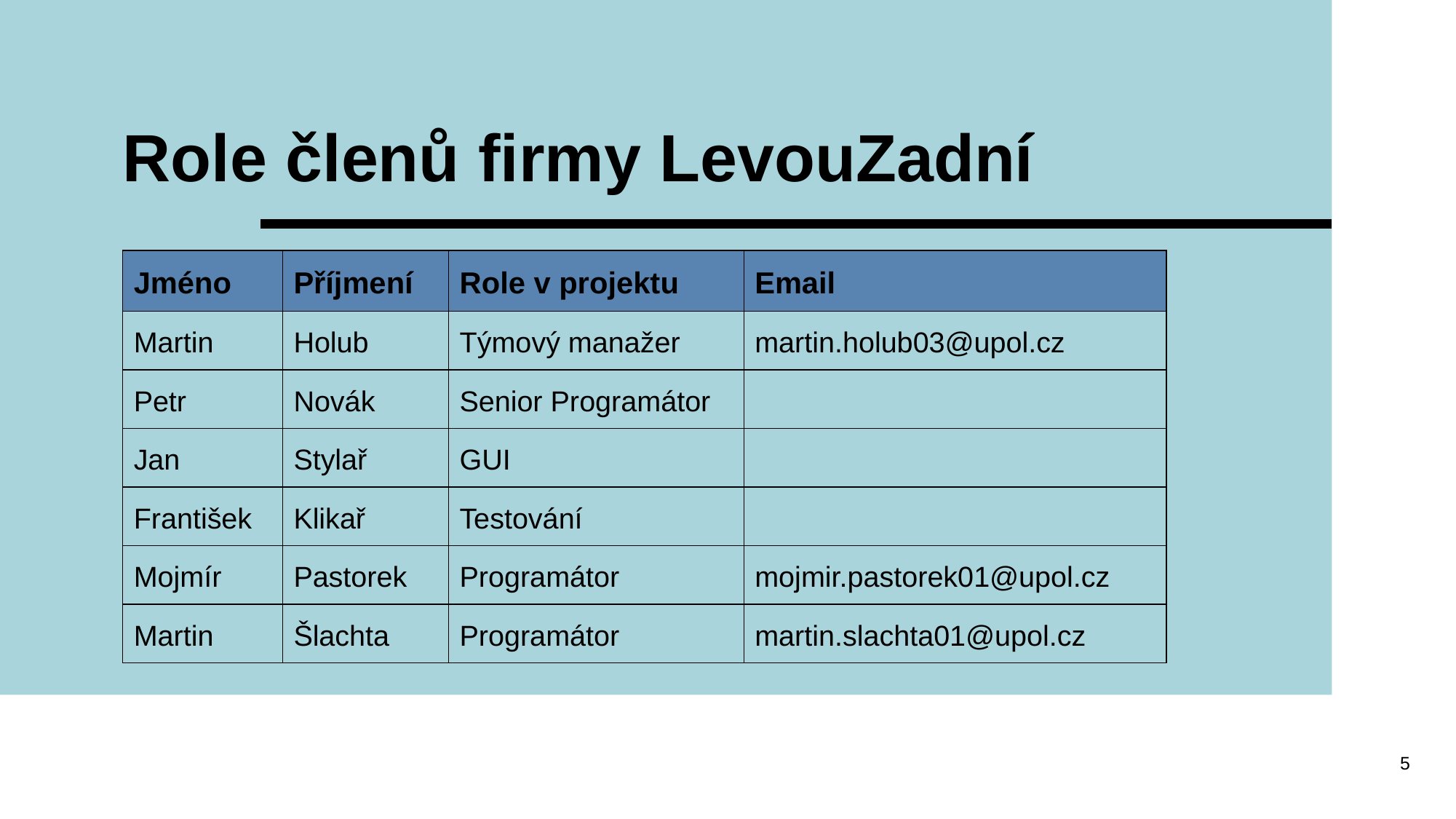

# Role členů firmy LevouZadní
| Jméno | Příjmení | Role v projektu | Email |
| --- | --- | --- | --- |
| Martin | Holub | Týmový manažer | martin.holub03@upol.cz |
| Petr | Novák | Senior Programátor |  |
| Jan | Stylař | GUI |  |
| František | Klikař | Testování |  |
| Mojmír | Pastorek | Programátor | mojmir.pastorek01@upol.cz |
| Martin | Šlachta | Programátor | martin.slachta01@upol.cz |
5